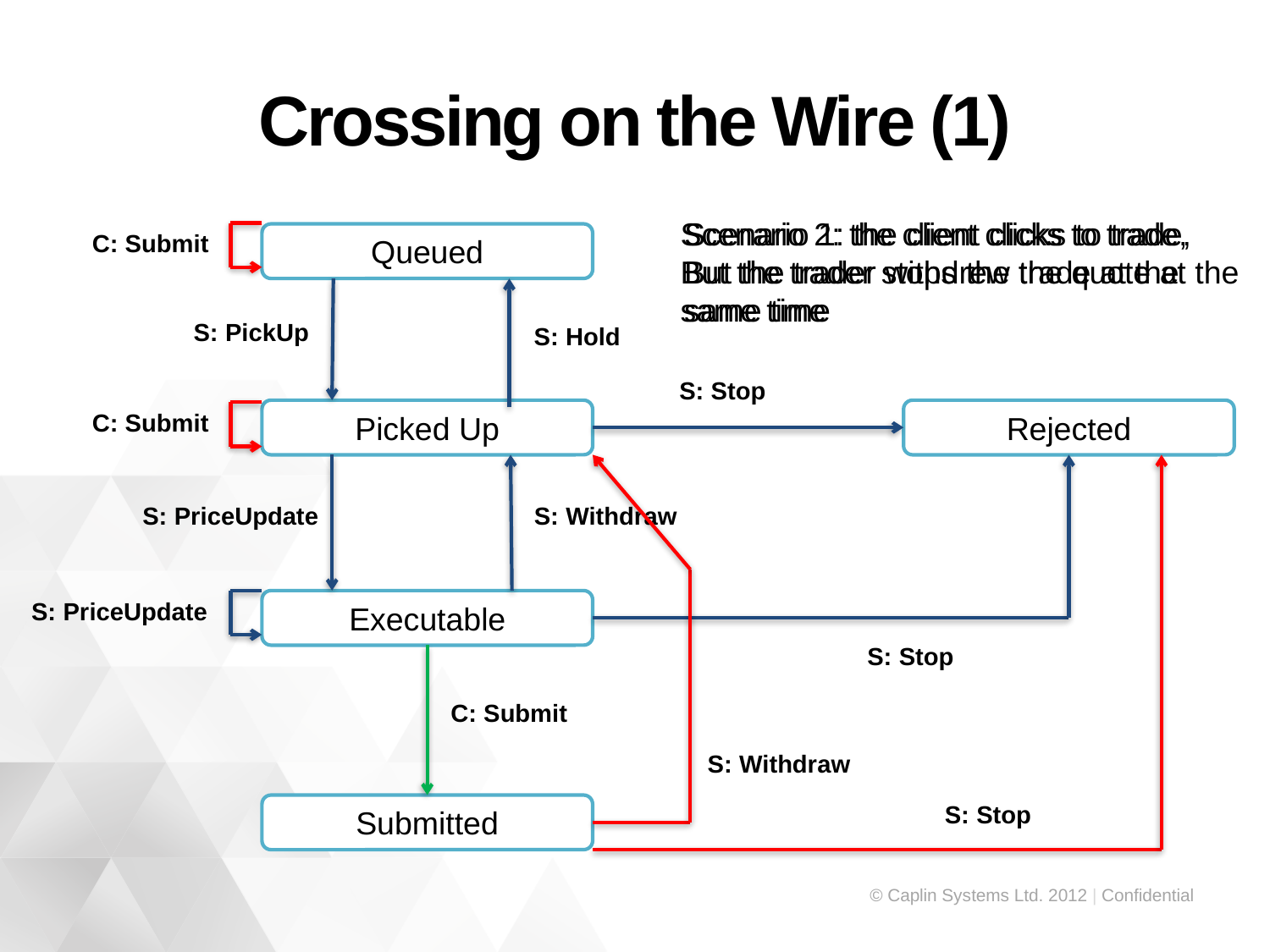

# Crossing on the Wire (1)
Scenario 2: the client clicks to trade,
But the trader stops the trade at the
same time
Scenario 1: the client clicks to trade,
But the trader withdrew the quote at the
same time
C: Submit
Queued
S: PickUp
S: Hold
S: Stop
Picked Up
Rejected
C: Submit
S: PriceUpdate
S: Withdraw
S: PriceUpdate
Executable
S: Stop
C: Submit
S: Withdraw
S: Stop
Submitted